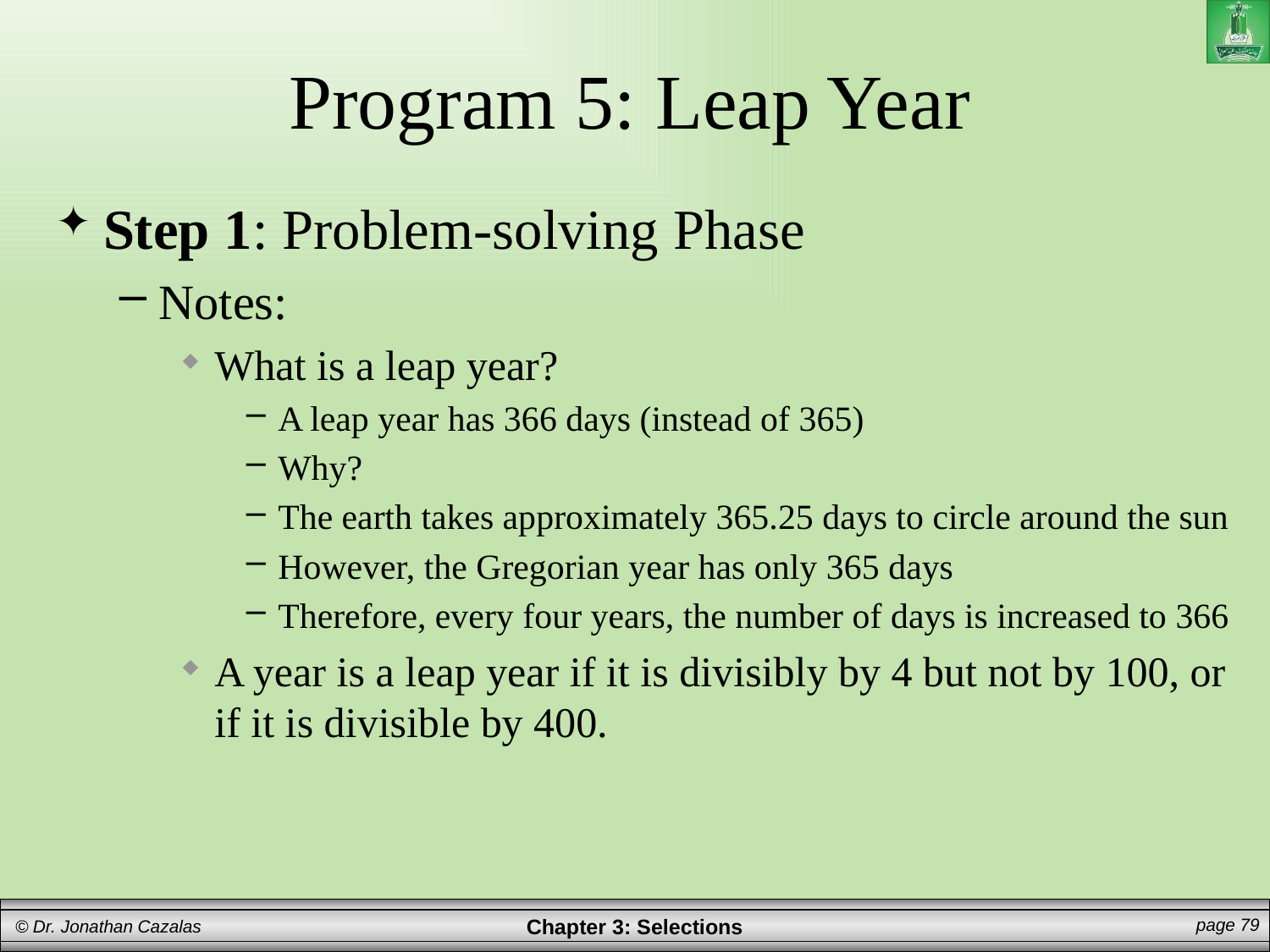

# Program 5: Leap Year
Step 1: Problem-solving Phase
Notes:
What is a leap year?
A leap year has 366 days (instead of 365)
Why?
The earth takes approximately 365.25 days to circle around the sun
However, the Gregorian year has only 365 days
Therefore, every four years, the number of days is increased to 366
A year is a leap year if it is divisibly by 4 but not by 100, or if it is divisible by 400.